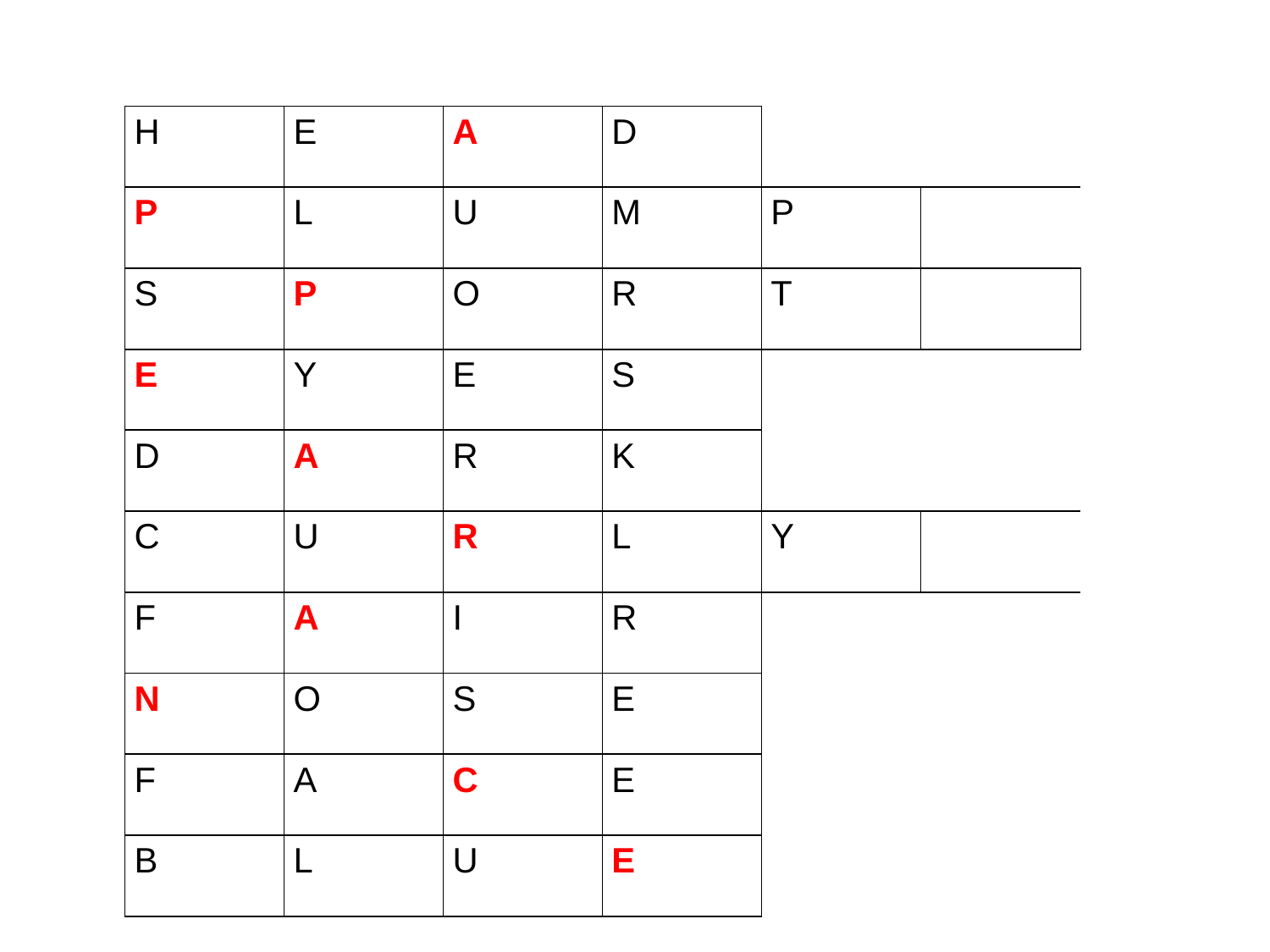

#
| H | E | A | D |  |  |
| --- | --- | --- | --- | --- | --- |
| P | L | U | M | P |  |
| S | P | O | R | T |  |
| E | Y | E | S |  |  |
| D | A | R | K |  |  |
| C | U | R | L | Y |  |
| F | A | I | R |  |  |
| N | O | S | E |  |  |
| F | A | C | E |  |  |
| B | L | U | E |  |  |